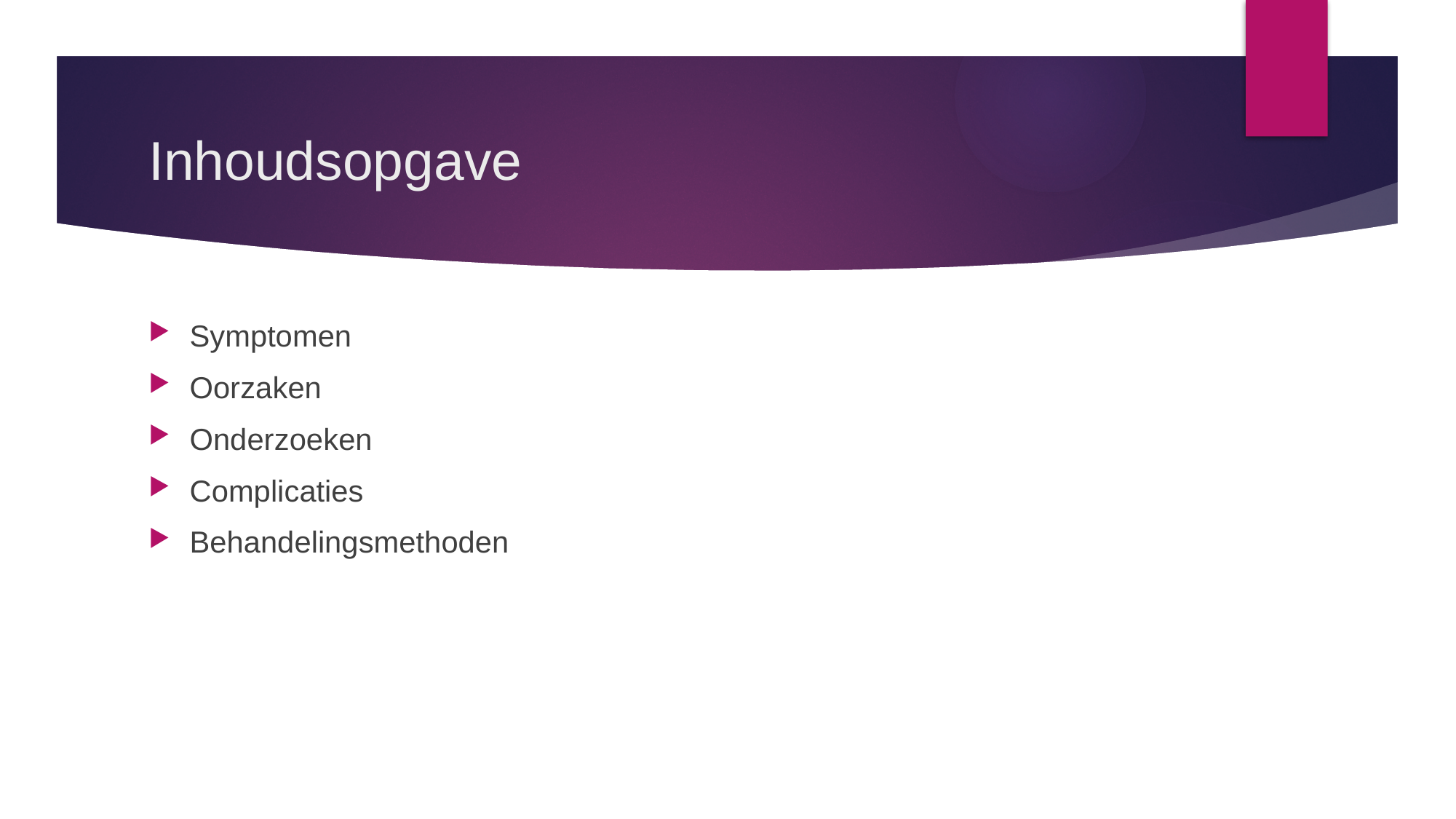

# Inhoudsopgave
Symptomen
Oorzaken
Onderzoeken
Complicaties
Behandelingsmethoden